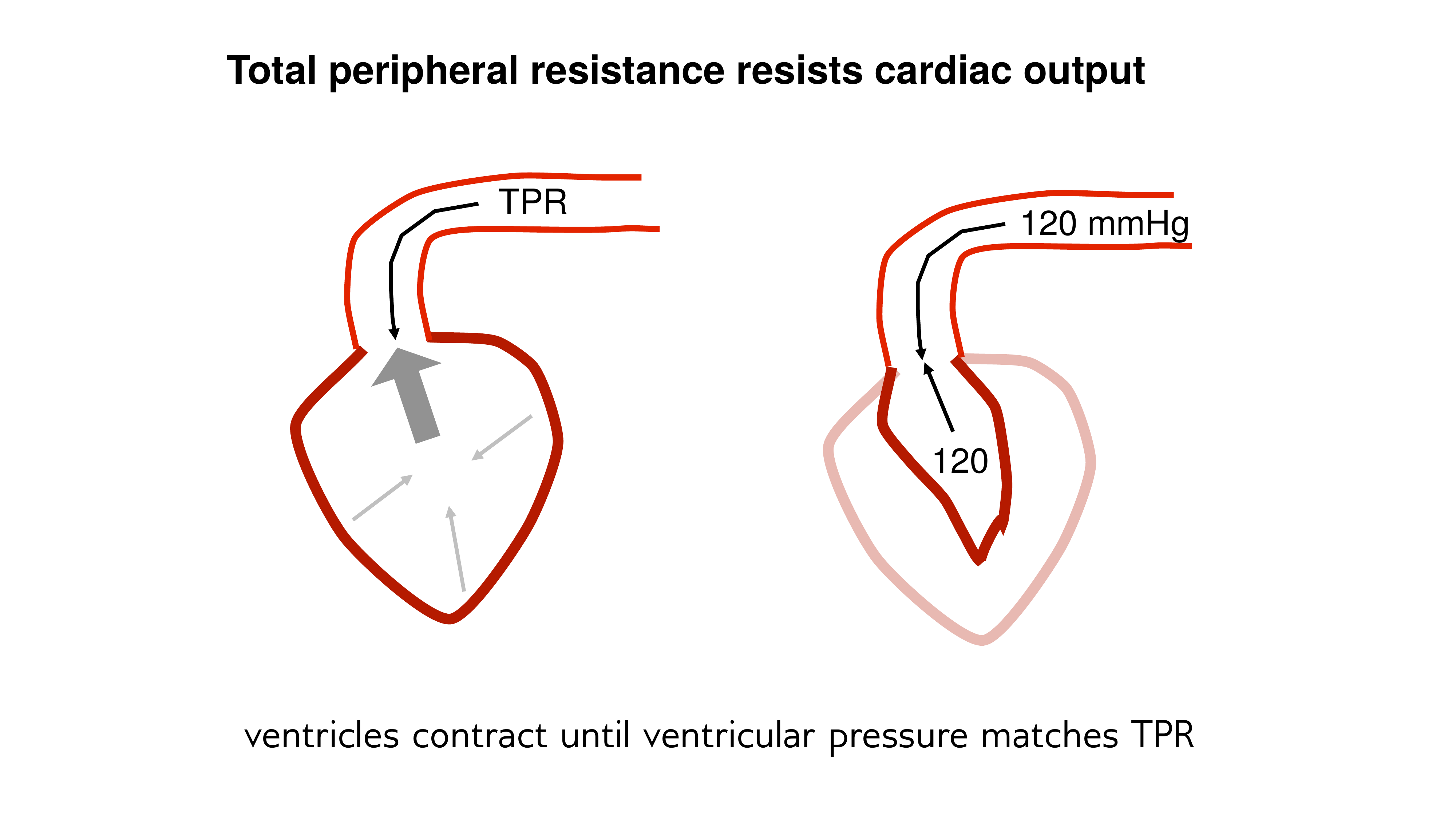

Total peripheral resistance resists cardiac output
TPR

120 mmHg

120

ventricles contract until ventricular pressure matches TPR